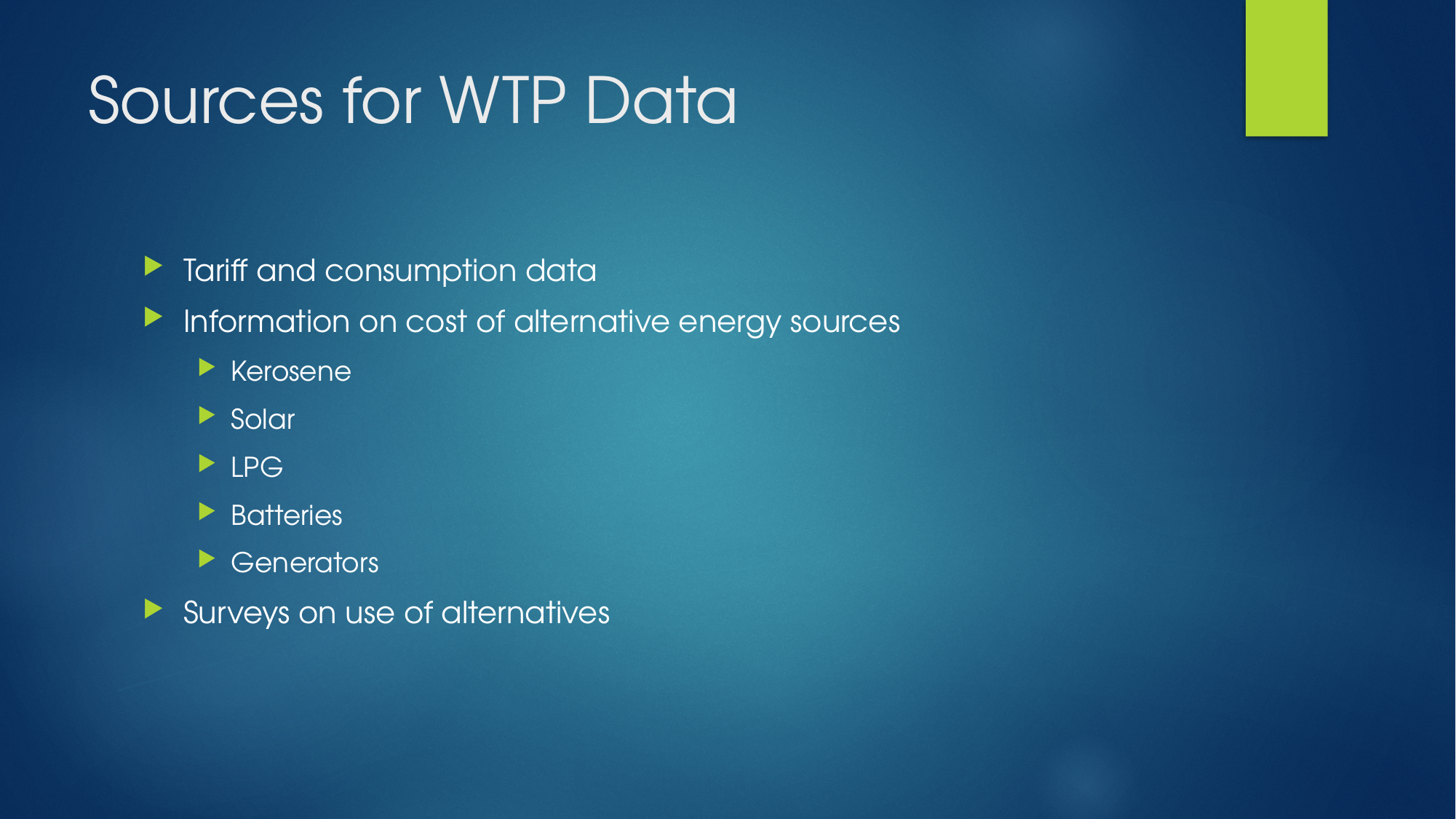

# Sources for WTP Data
Tariff and consumption data
Information on cost of alternative energy sources
Kerosene
Solar
LPG
Batteries
Generators
Surveys on use of alternatives